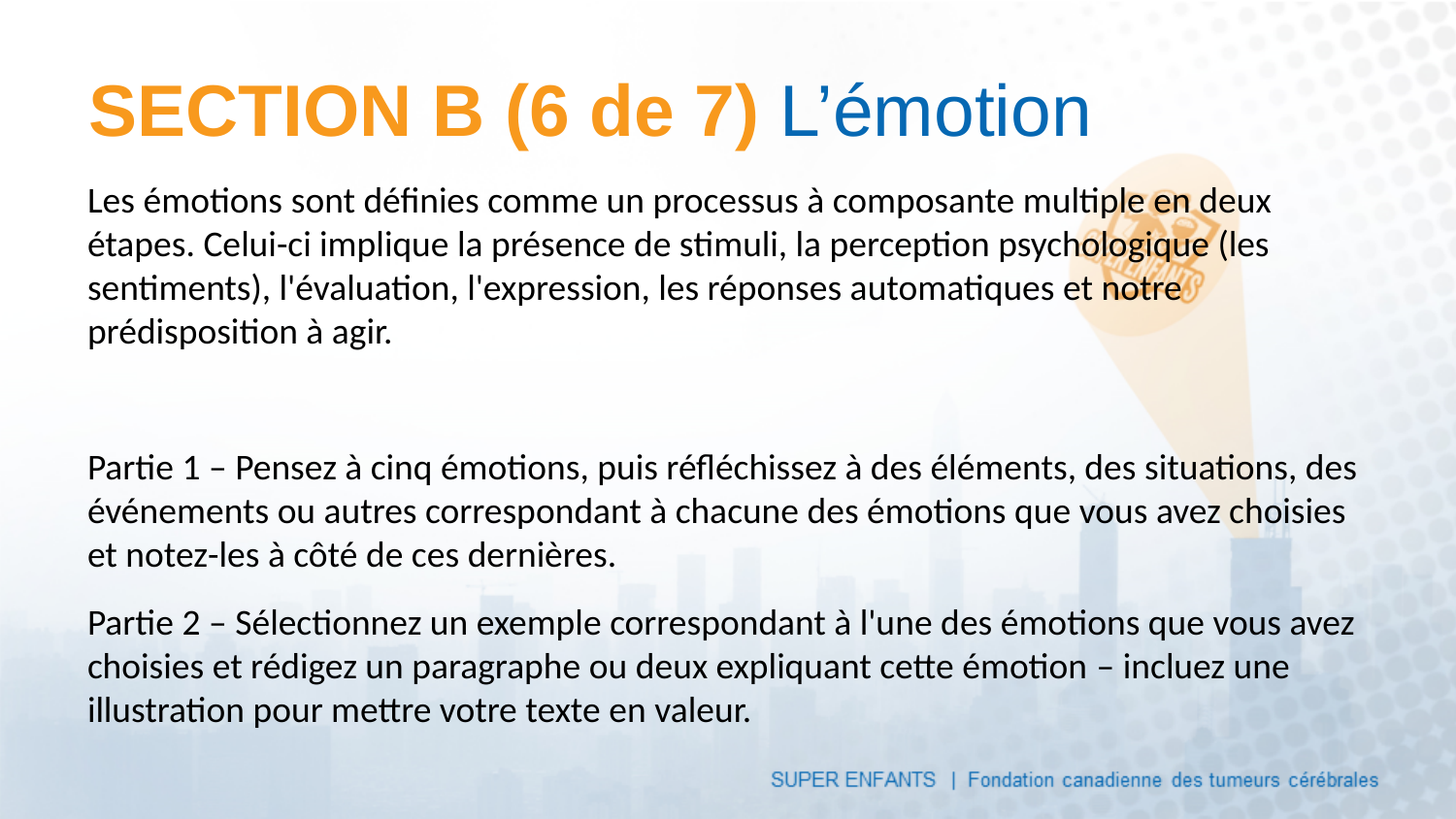

# SECTION B (6 de 7) L’émotion
Les émotions sont définies comme un processus à composante multiple en deux étapes. Celui-ci implique la présence de stimuli, la perception psychologique (les sentiments), l'évaluation, l'expression, les réponses automatiques et notre prédisposition à agir.

Partie 1 – Pensez à cinq émotions, puis réfléchissez à des éléments, des situations, des événements ou autres correspondant à chacune des émotions que vous avez choisies et notez-les à côté de ces dernières.
Partie 2 – Sélectionnez un exemple correspondant à l'une des émotions que vous avez choisies et rédigez un paragraphe ou deux expliquant cette émotion – incluez une illustration pour mettre votre texte en valeur.